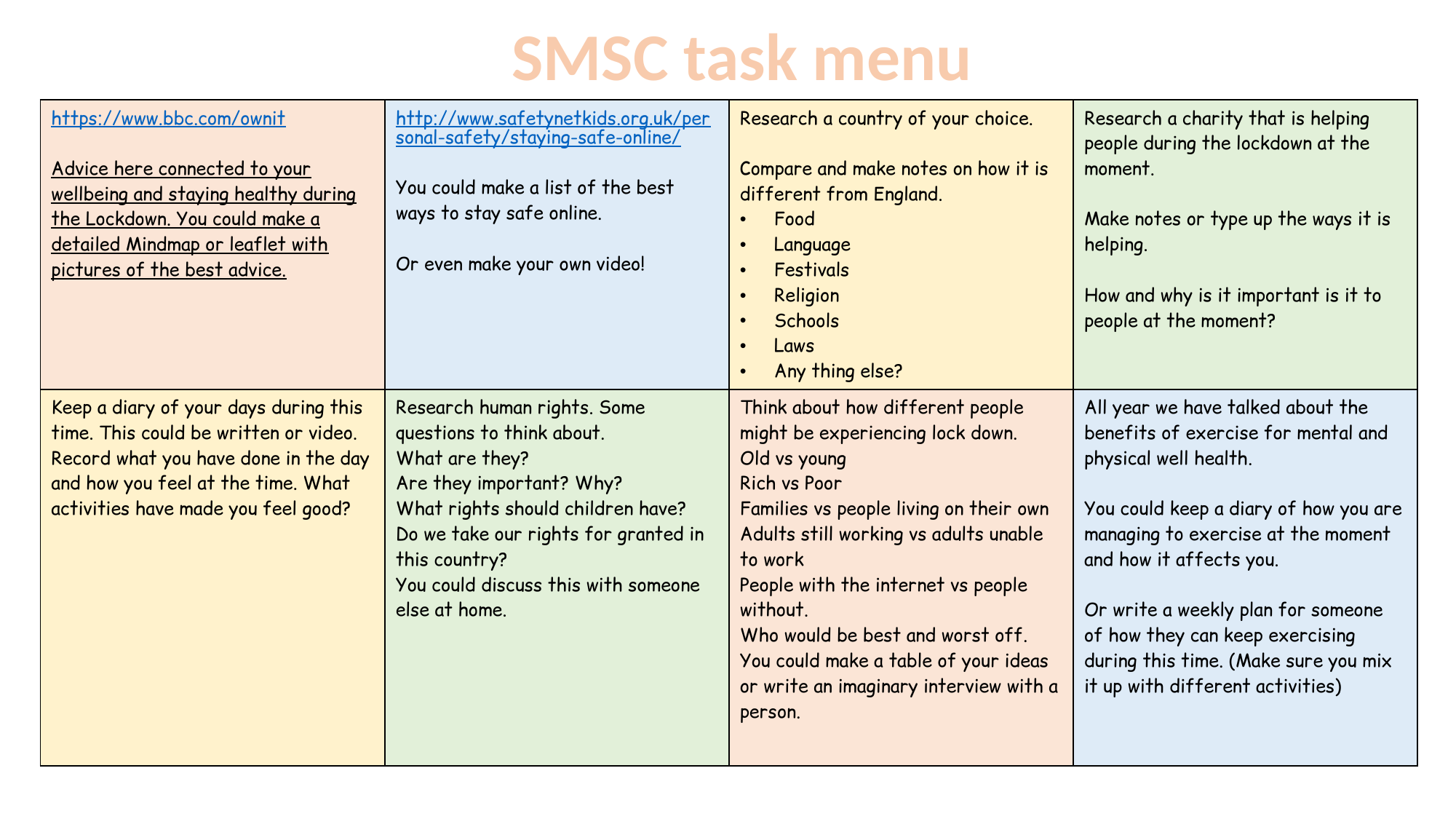

SMSC task menu
| https://www.bbc.com/ownit Advice here connected to your wellbeing and staying healthy during the Lockdown. You could make a detailed Mindmap or leaflet with pictures of the best advice. | http://www.safetynetkids.org.uk/personal-safety/staying-safe-online/ You could make a list of the best ways to stay safe online. Or even make your own video! | Research a country of your choice. Compare and make notes on how it is different from England. Food Language Festivals Religion Schools Laws Any thing else? | Research a charity that is helping people during the lockdown at the moment. Make notes or type up the ways it is helping. How and why is it important is it to people at the moment? |
| --- | --- | --- | --- |
| Keep a diary of your days during this time. This could be written or video. Record what you have done in the day and how you feel at the time. What activities have made you feel good? | Research human rights. Some questions to think about. What are they? Are they important? Why? What rights should children have? Do we take our rights for granted in this country? You could discuss this with someone else at home. | Think about how different people might be experiencing lock down. Old vs young Rich vs Poor Families vs people living on their own Adults still working vs adults unable to work People with the internet vs people without. Who would be best and worst off. You could make a table of your ideas or write an imaginary interview with a person. | All year we have talked about the benefits of exercise for mental and physical well health. You could keep a diary of how you are managing to exercise at the moment and how it affects you. Or write a weekly plan for someone of how they can keep exercising during this time. (Make sure you mix it up with different activities) |